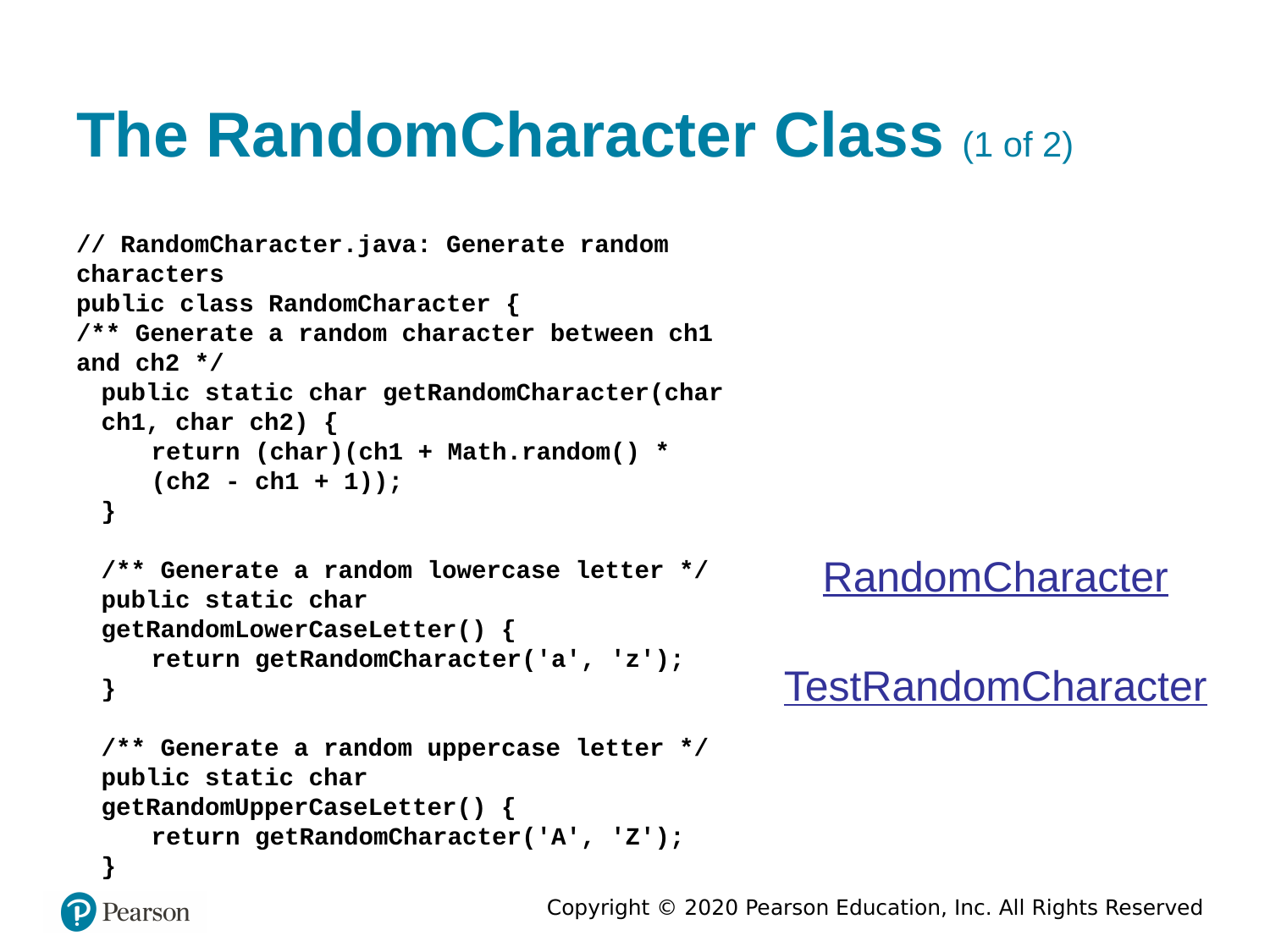

# The RandomCharacter Class (1 of 2)
// RandomCharacter.java: Generate random characters
public class RandomCharacter {
/** Generate a random character between ch1 and ch2 */
public static char getRandomCharacter(char ch1, char ch2) {
return (char)(ch1 + Math.random() * (ch2 - ch1 + 1));
}

/** Generate a random lowercase letter */
public static char getRandomLowerCaseLetter() {
return getRandomCharacter('a', 'z');
}

/** Generate a random uppercase letter */
public static char getRandomUpperCaseLetter() {
return getRandomCharacter('A', 'Z');
}
RandomCharacter
TestRandomCharacter